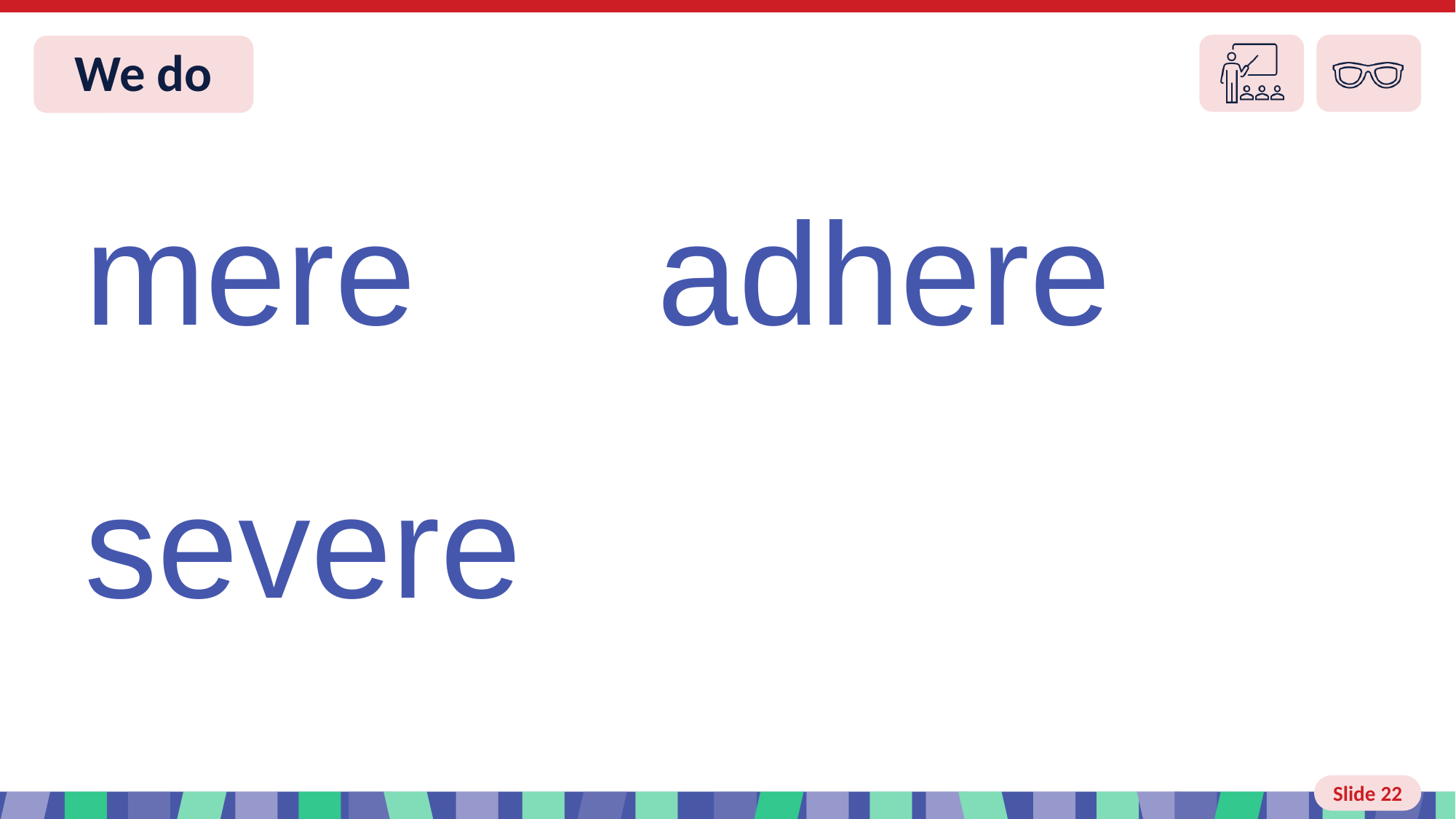

Slide 22 We do
mere      adhere
severe